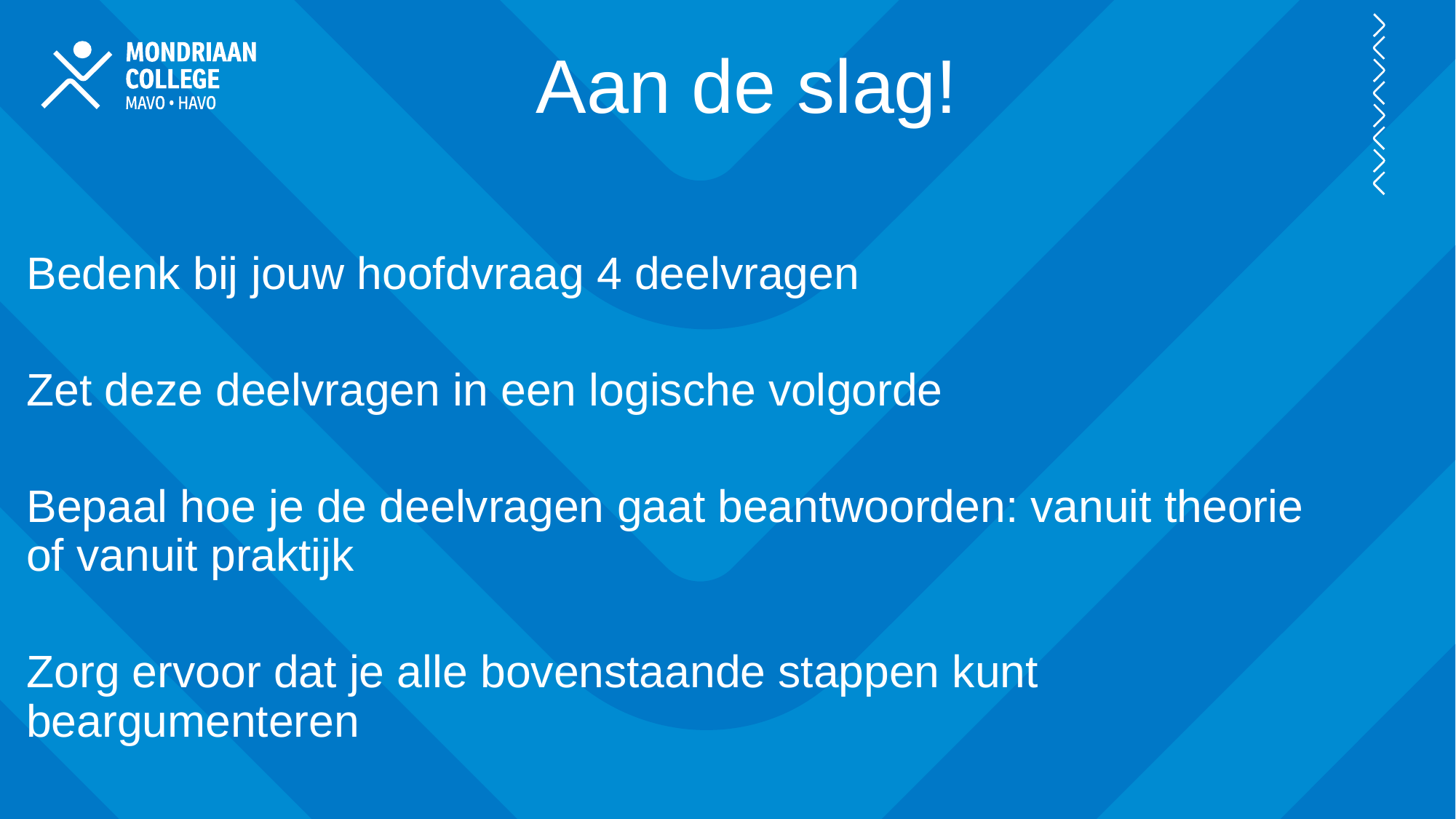

Aan de slag!

Bedenk bij jouw hoofdvraag 4 deelvragen

Zet deze deelvragen in een logische volgorde

Bepaal hoe je de deelvragen gaat beantwoorden: vanuit theorie of vanuit praktijk

Zorg ervoor dat je alle bovenstaande stappen kunt beargumenteren